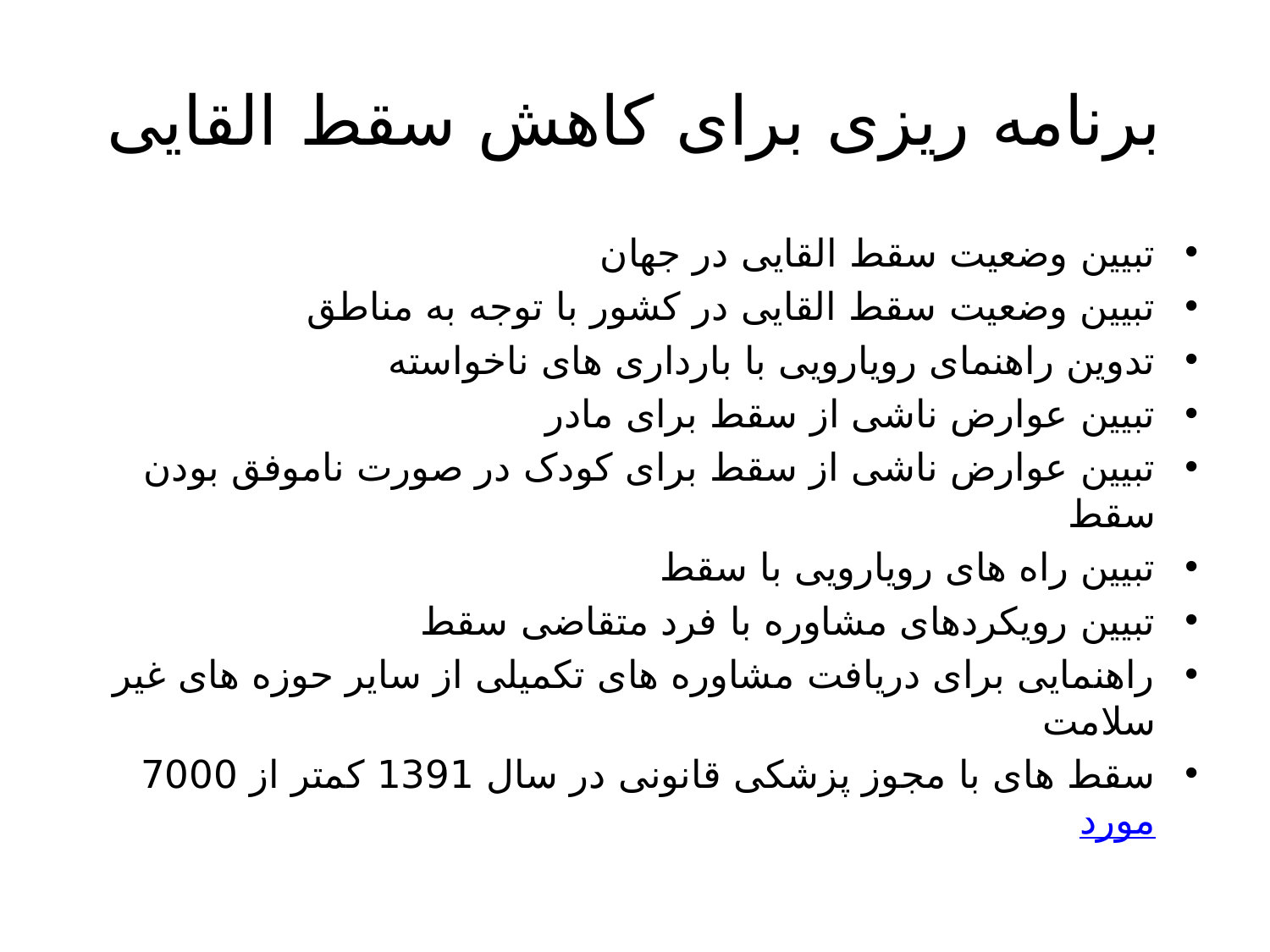

# برنامه ریزی برای کاهش سقط القایی
تبیین وضعیت سقط القایی در جهان
تبیین وضعیت سقط القایی در کشور با توجه به مناطق
تدوین راهنمای رویارویی با بارداری های ناخواسته
تبیین عوارض ناشی از سقط برای مادر
تبیین عوارض ناشی از سقط برای کودک در صورت ناموفق بودن سقط
تبیین راه های رویارویی با سقط
تبیین رویکردهای مشاوره با فرد متقاضی سقط
راهنمایی برای دریافت مشاوره های تکمیلی از سایر حوزه های غیر سلامت
سقط های با مجوز پزشکی قانونی در سال 1391 کمتر از 7000 مورد